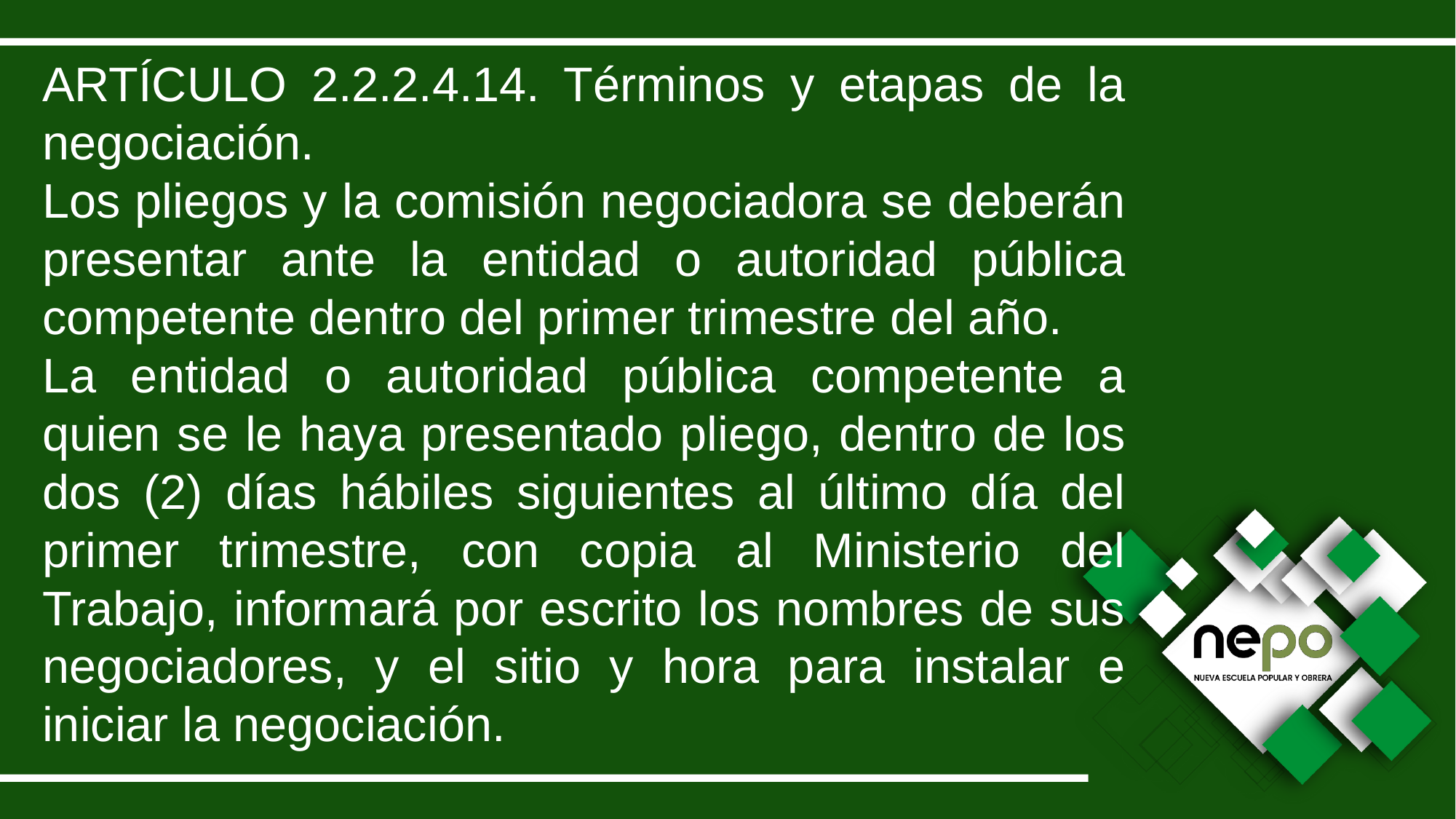

ARTÍCULO 2.2.2.4.14. Términos y etapas de la negociación.
Los pliegos y la comisión negociadora se deberán presentar ante la entidad o autoridad pública competente dentro del primer trimestre del año.
La entidad o autoridad pública competente a quien se le haya presentado pliego, dentro de los dos (2) días hábiles siguientes al último día del primer trimestre, con copia al Ministerio del Trabajo, informará por escrito los nombres de sus negociadores, y el sitio y hora para instalar e iniciar la negociación.